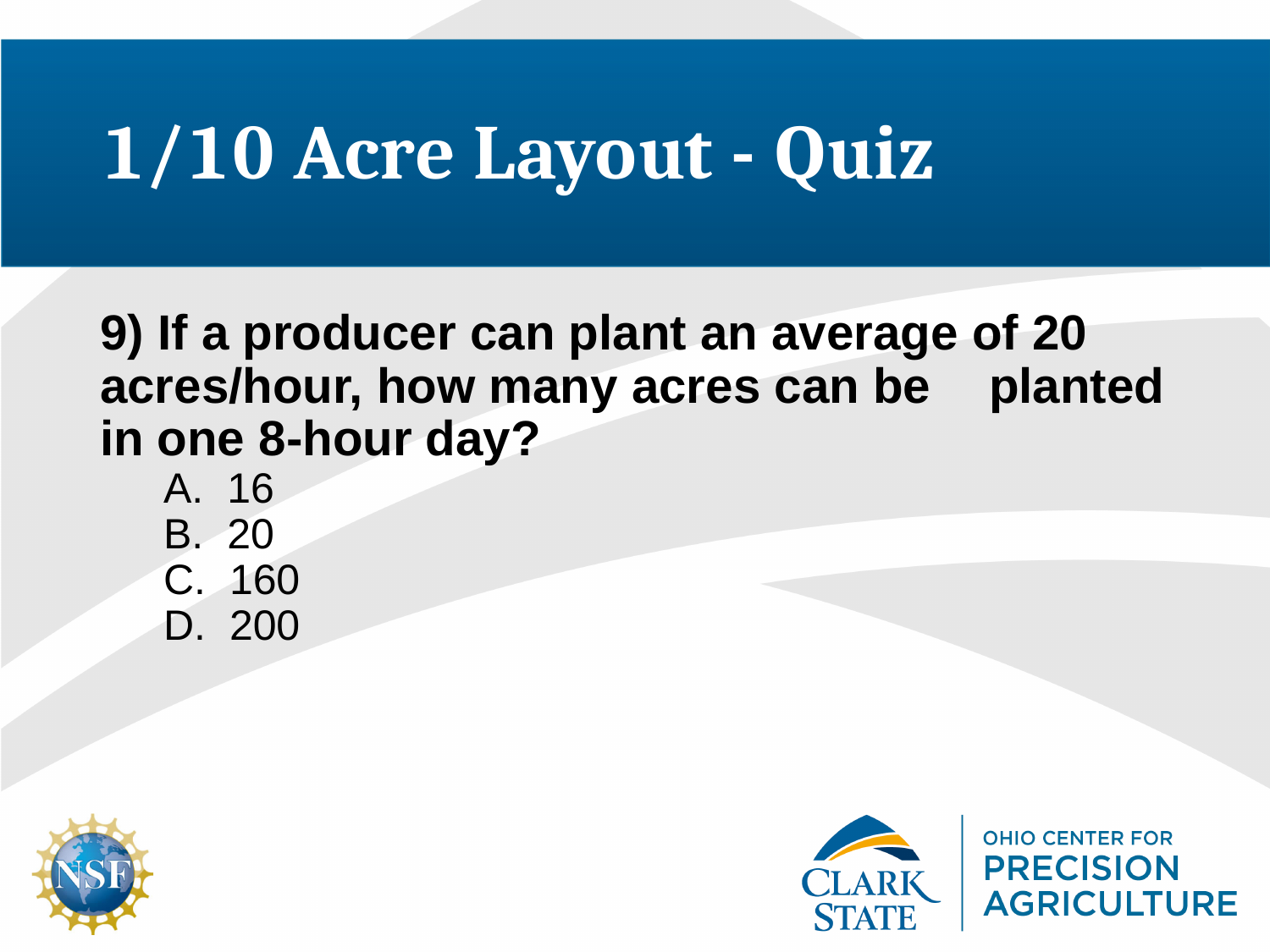

# 1/10 Acre Layout - Quiz
9) If a producer can plant an average of 20 	acres/hour, how many acres can be 	planted in one 8-hour day?
  16
  20
  160
  200